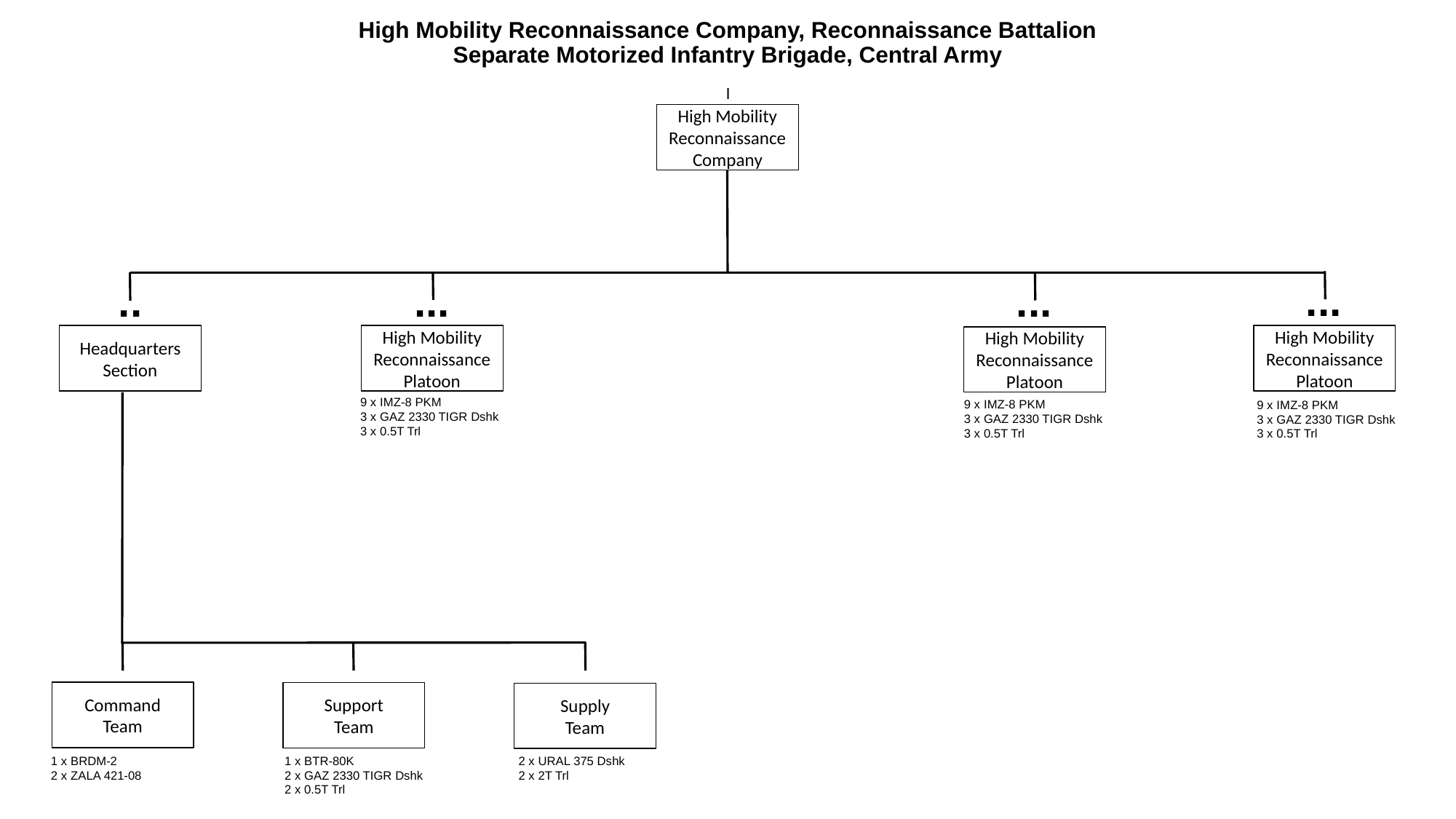

# High Mobility Reconnaissance Company, Reconnaissance Battalion Separate Motorized Infantry Brigade, Central Army
I
High Mobility Reconnaissance
Company
...
...
...
..
Headquarters
Section
High Mobility Reconnaissance
Platoon
High Mobility Reconnaissance
Platoon
High Mobility Reconnaissance Platoon
9 x IMZ-8 PKM
3 x GAZ 2330 TIGR Dshk
3 x 0.5T Trl
9 x IMZ-8 PKM
3 x GAZ 2330 TIGR Dshk
3 x 0.5T Trl
9 x IMZ-8 PKM
3 x GAZ 2330 TIGR Dshk
3 x 0.5T Trl
Command
Team
Support
Team
Supply
Team
1 x BRDM-2
2 x ZALA 421-08
1 x BTR-80K
2 x GAZ 2330 TIGR Dshk
2 x 0.5T Trl
2 x URAL 375 Dshk
2 x 2T Trl